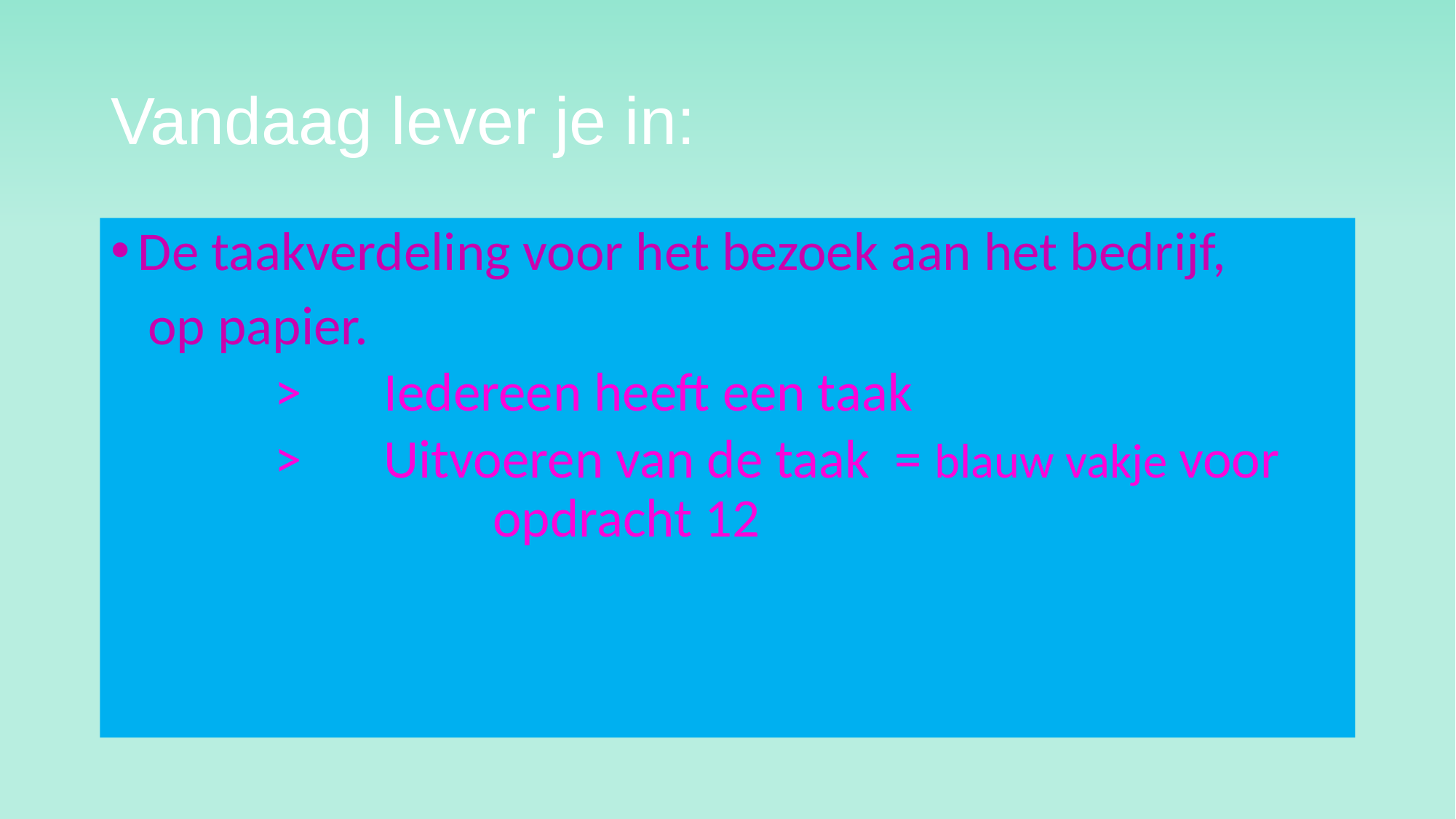

# Vandaag lever je in:
De taakverdeling voor het bezoek aan het bedrijf,
   op papier.
	>	Iedereen heeft een taak
	>  	Uitvoeren van de taak  = blauw vakje voor   			opdracht 12